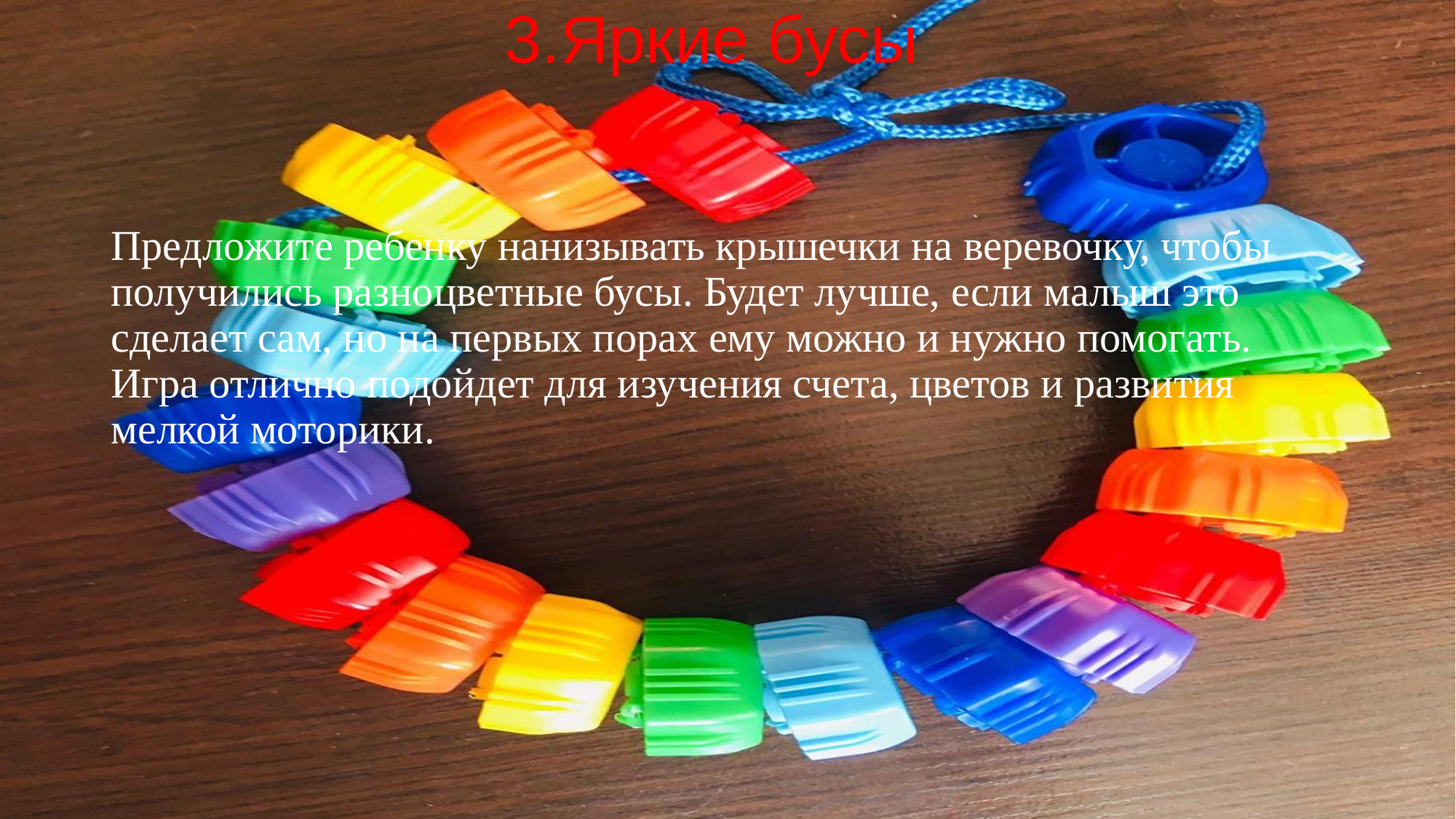

# 3.Яркие бусы
Предложите ребенку нанизывать крышечки на веревочку, чтобы получились разноцветные бусы. Будет лучше, если малыш это сделает сам, но на первых порах ему можно и нужно помогать. Игра отлично подойдет для изучения счета, цветов и развития мелкой моторики.